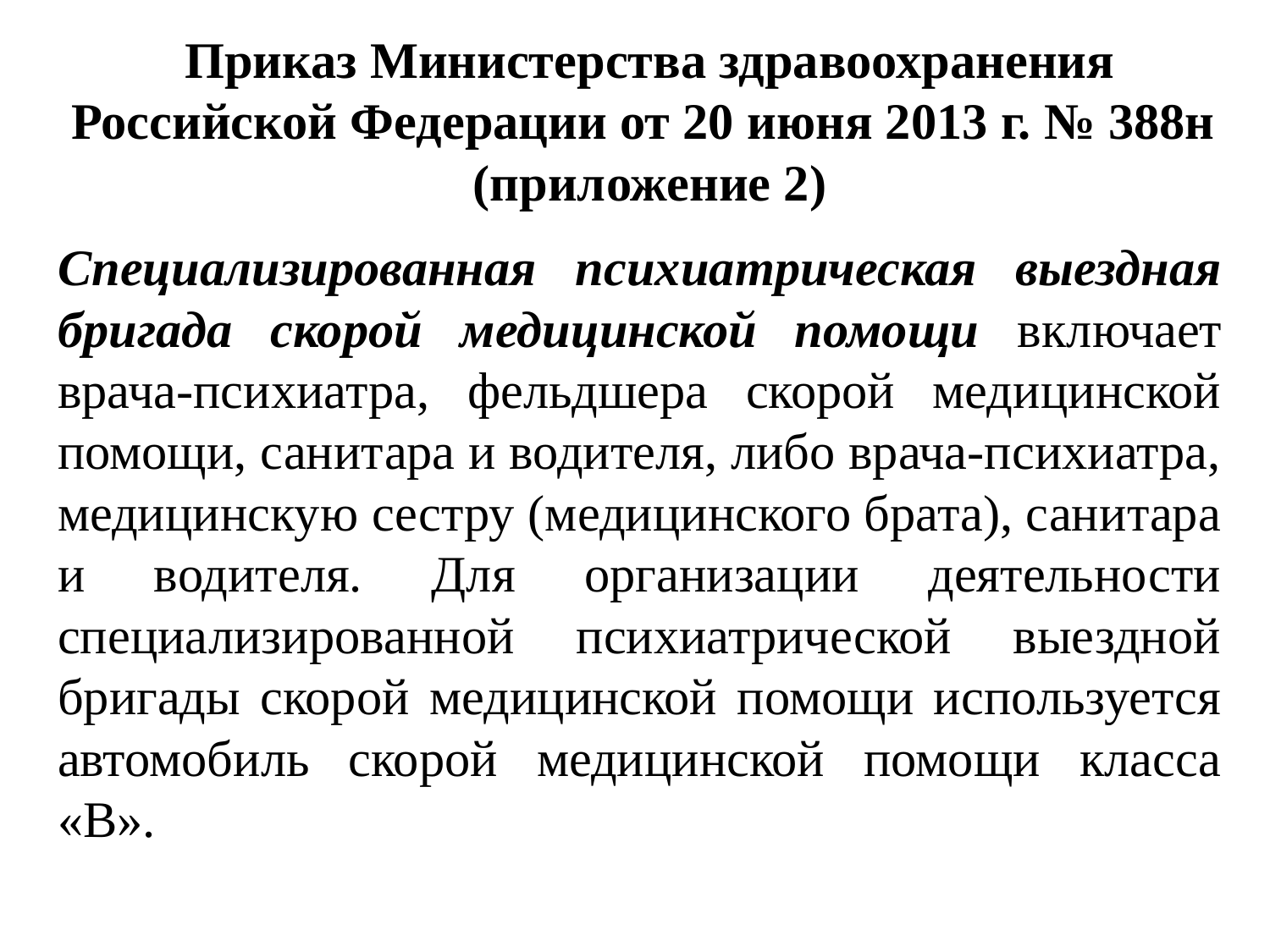

# Приказ Министерства здравоохранения Российской Федерации от 20 июня 2013 г. № 388н  (приложение 2)
Специализированная психиатрическая выездная бригада скорой медицинской помощи включает врача-психиатра, фельдшера скорой медицинской помощи, санитара и водителя, либо врача-психиатра, медицинскую сестру (медицинского брата), санитара и водителя. Для организации деятельности специализированной психиатрической выездной бригады скорой медицинской помощи используется автомобиль скорой медицинской помощи класса «B».